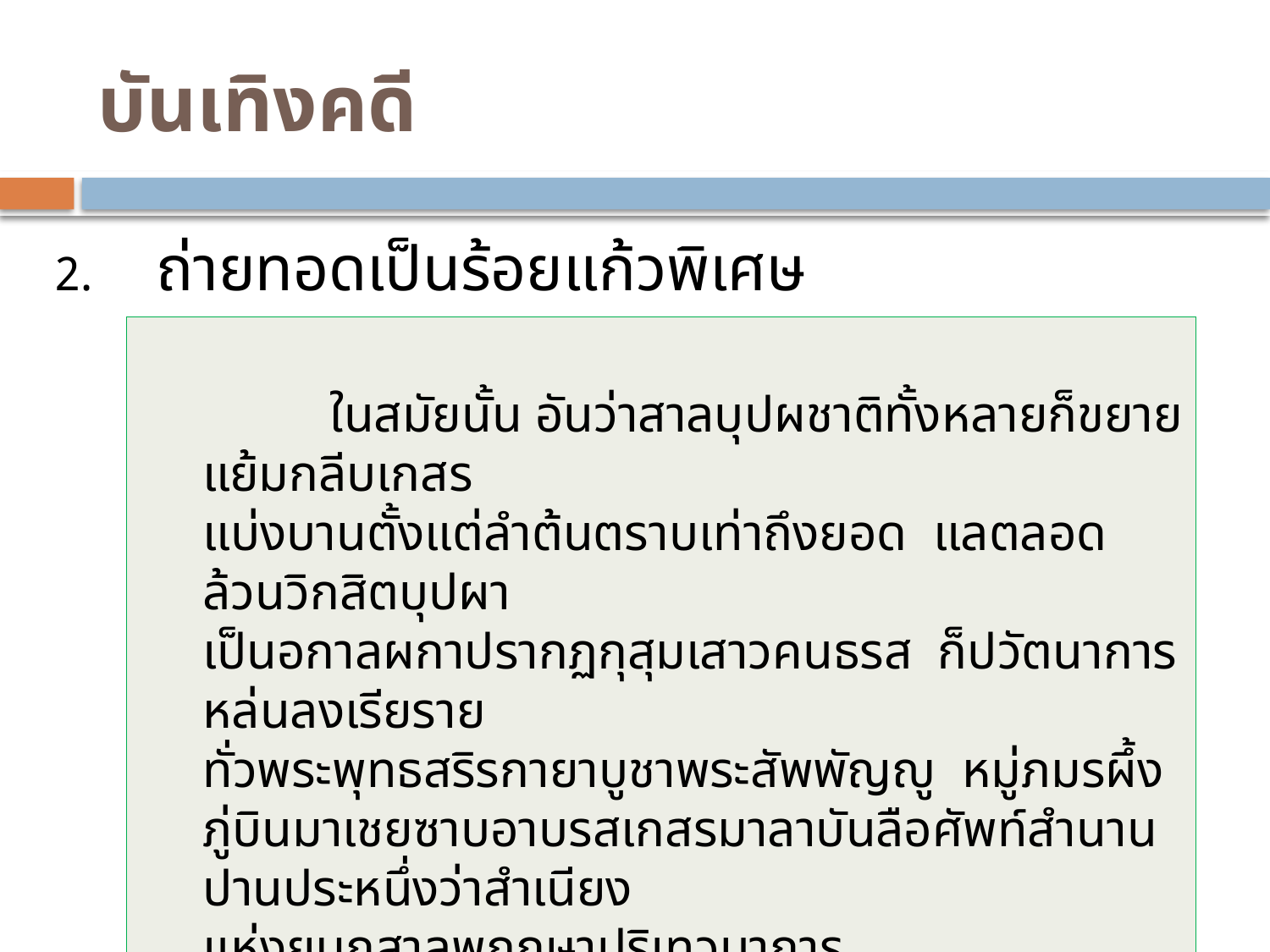

# บันเทิงคดี
ถ่ายทอดเป็นร้อยแก้วพิเศษ

			     ปฐมสมโพธิกถา  สมเด็จกรมพระปรมานุชิตชิโนรส

	ในสมัยนั้น อันว่าสาลบุปผชาติทั้งหลายก็ขยายแย้มกลีบเกสร
แบ่งบานตั้งแต่ลำต้นตราบเท่าถึงยอด  แลตลอดล้วนวิกสิตบุปผา
เป็นอกาลผกาปรากฏกุสุมเสาวคนธรส  ก็ปวัตนาการหล่นลงเรียราย
ทั่วพระพุทธสริรกายาบูชาพระสัพพัญญู  หมู่ภมรผึ้งภู่บินมาเชยซาบอาบรสเกสรมาลาบันลือศัพท์สำนาน  ปานประหนึ่งว่าสำเนียง
แห่งยมกสาลพฤกษาปริเทวนาการ